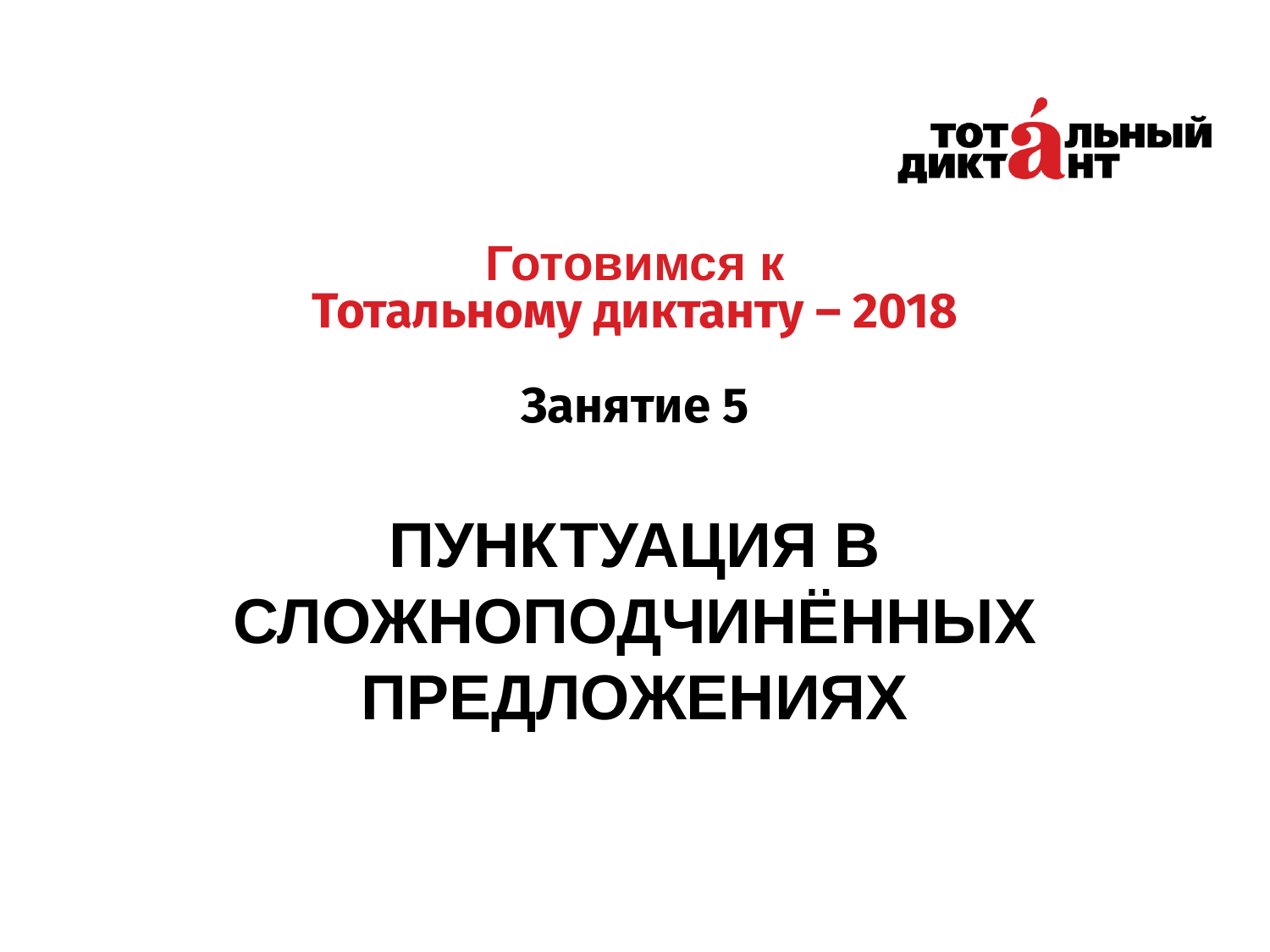

ПУНКТУАЦИЯ В СЛОЖНОПОДЧИНЁННЫХ ПРЕДЛОЖЕНИЯХ
Готовимся к
Тотальному диктанту – 2018

Занятие 5